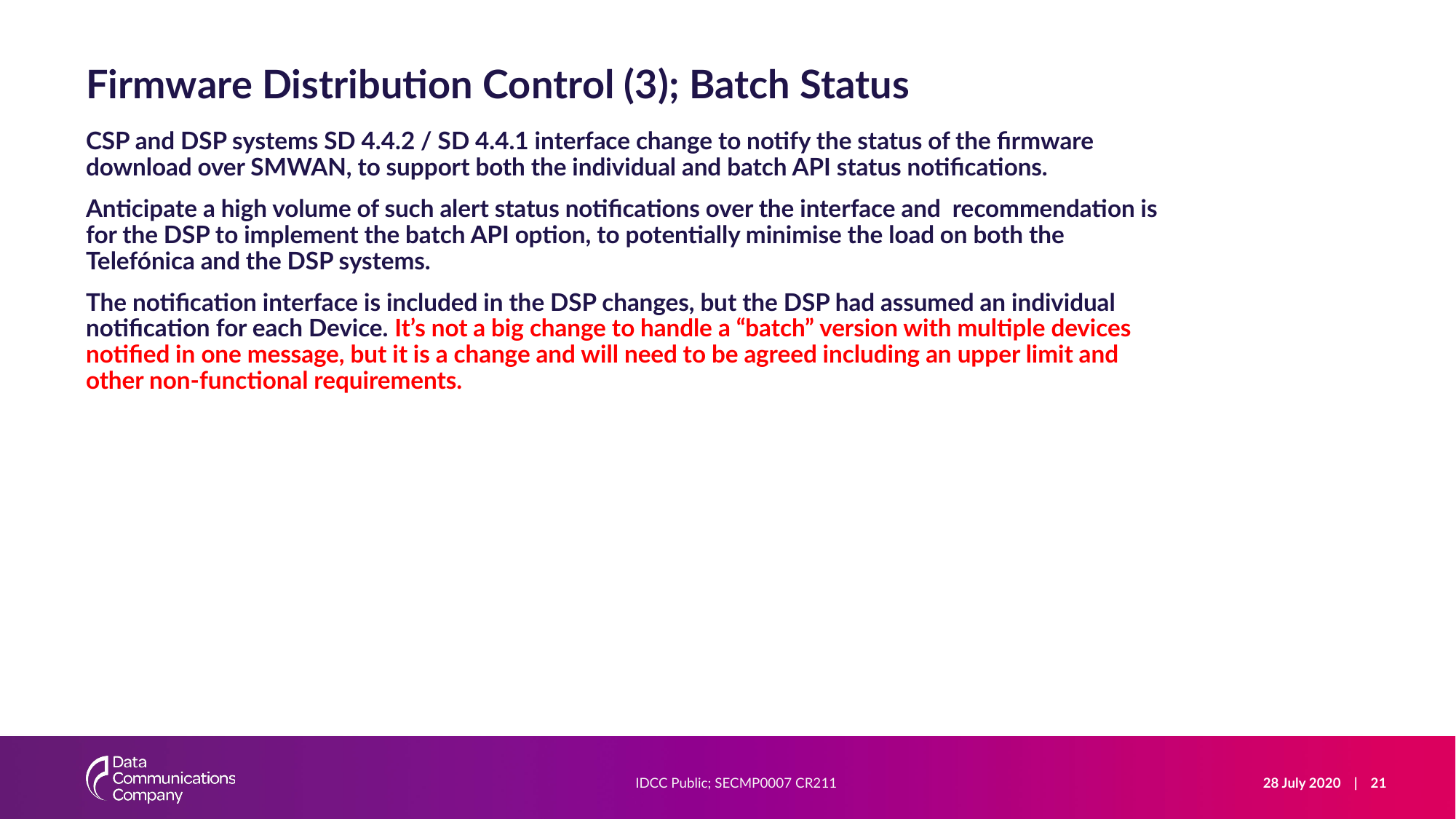

# Firmware Distribution Control (3); Batch Status
CSP and DSP systems SD 4.4.2 / SD 4.4.1 interface change to notify the status of the firmware download over SMWAN, to support both the individual and batch API status notifications.
Anticipate a high volume of such alert status notifications over the interface and  recommendation is for the DSP to implement the batch API option, to potentially minimise the load on both the Telefónica and the DSP systems.
The notification interface is included in the DSP changes, but the DSP had assumed an individual notification for each Device. It’s not a big change to handle a “batch” version with multiple devices notified in one message, but it is a change and will need to be agreed including an upper limit and other non-functional requirements.

IDCC Public; SECMP0007 CR211